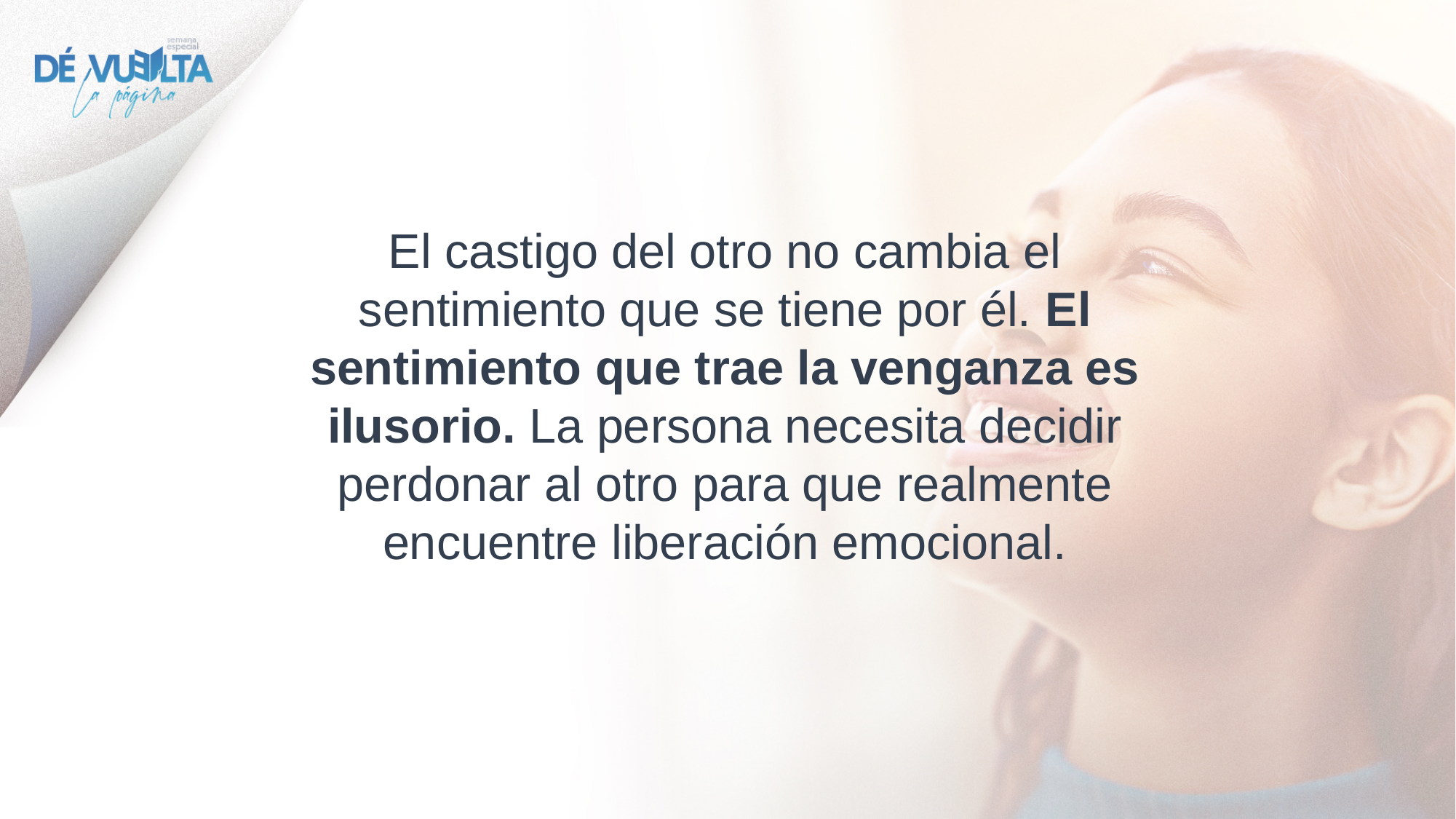

El castigo del otro no cambia el sentimiento que se tiene por él. El sentimiento que trae la venganza es ilusorio. La persona necesita decidir perdonar al otro para que realmente encuentre liberación emocional.